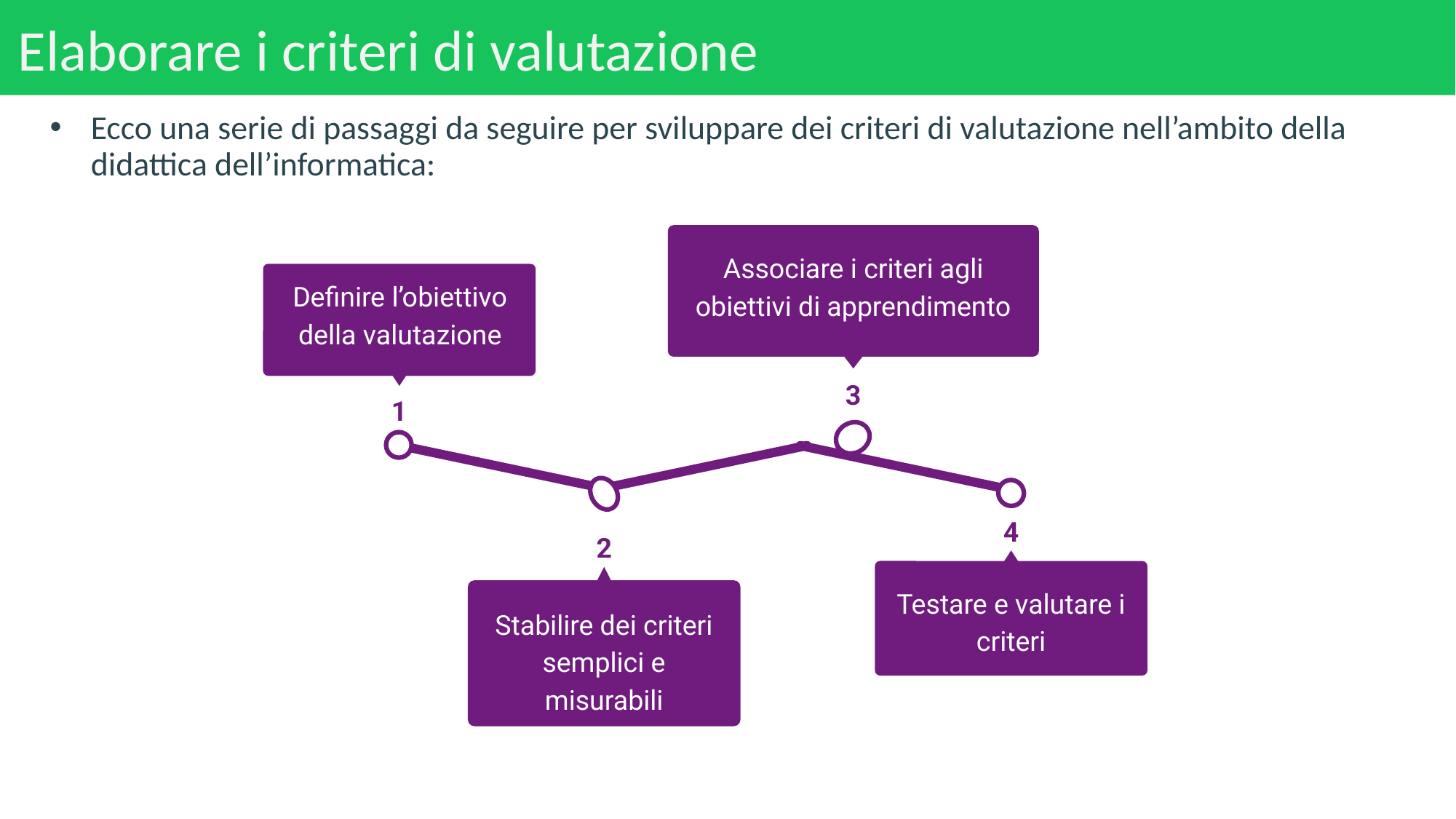

# Elaborare i criteri di valutazione
Ecco una serie di passaggi da seguire per sviluppare dei criteri di valutazione nell’ambito della didattica dell’informatica:

Associare i criteri agli obiettivi di apprendimento

3

Definire l’obiettivo della valutazione

1

2

Stabilire dei criteri semplici e misurabili

4

Testare e valutare i criteri